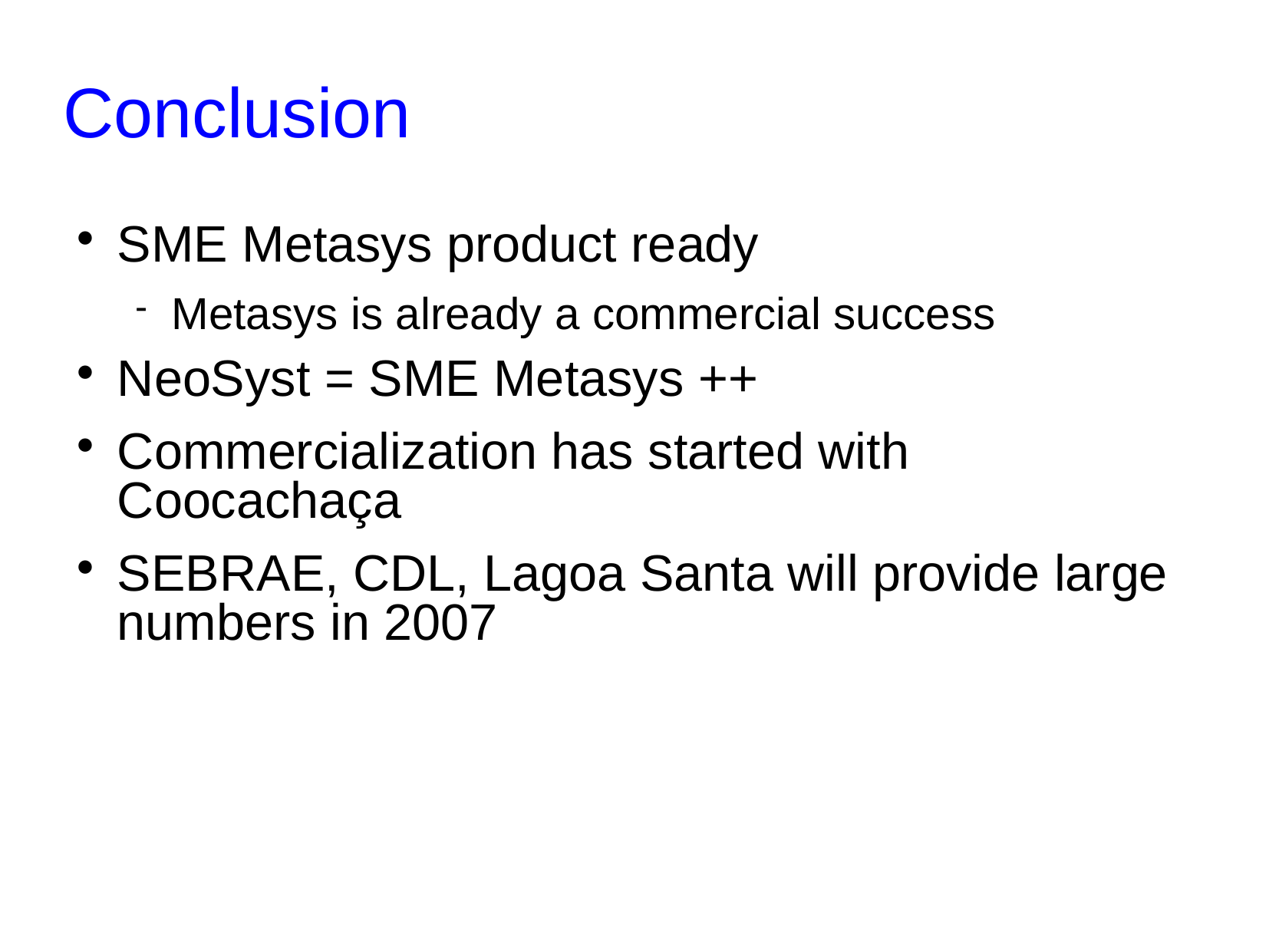

# Conclusion
SME Metasys product ready
Metasys is already a commercial success
NeoSyst = SME Metasys ++
Commercialization has started with Coocachaça
SEBRAE, CDL, Lagoa Santa will provide large numbers in 2007